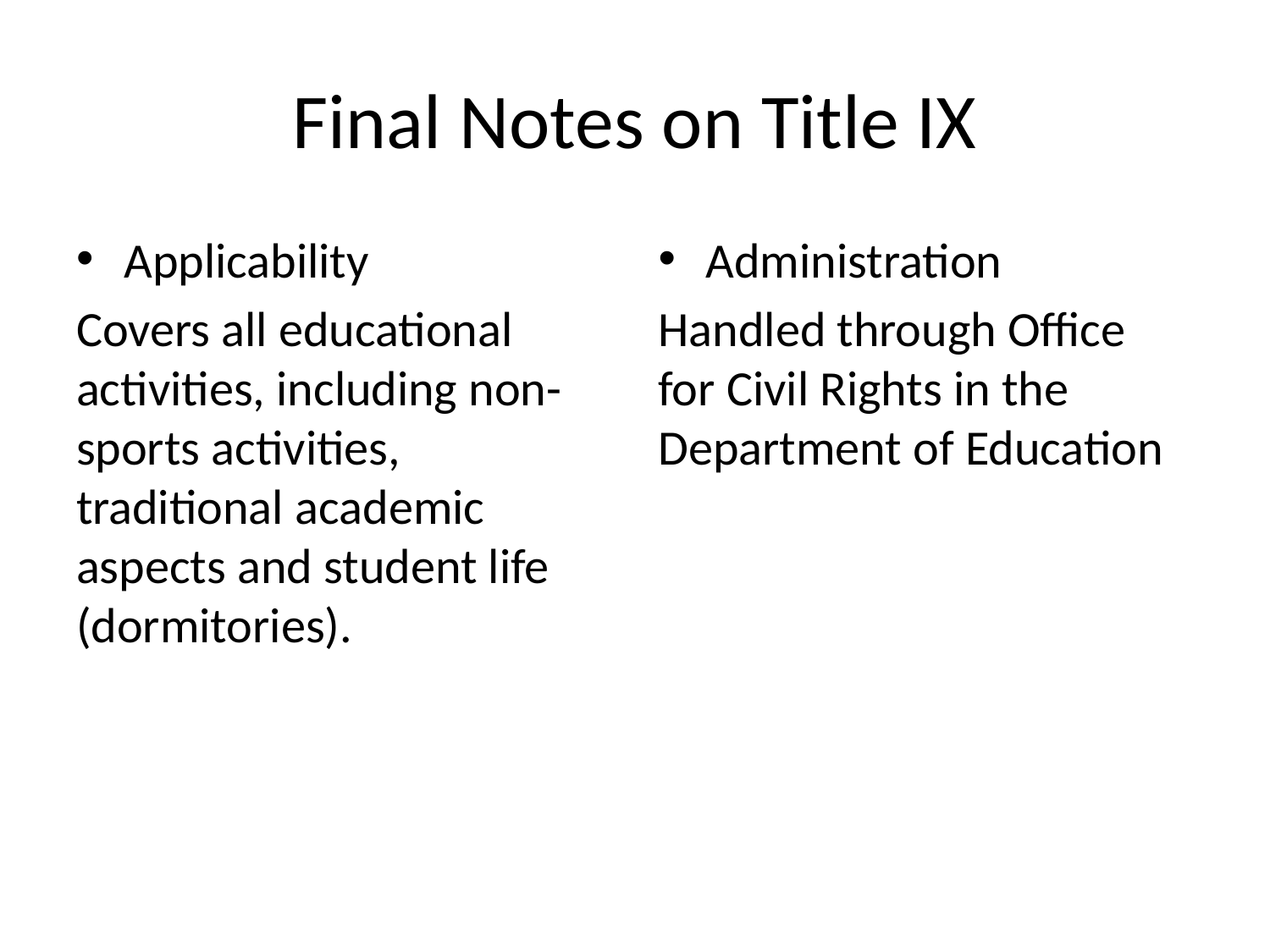

# Final Notes on Title IX
Applicability
Covers all educational activities, including non-sports activities, traditional academic aspects and student life (dormitories).
Administration
Handled through Office for Civil Rights in the Department of Education